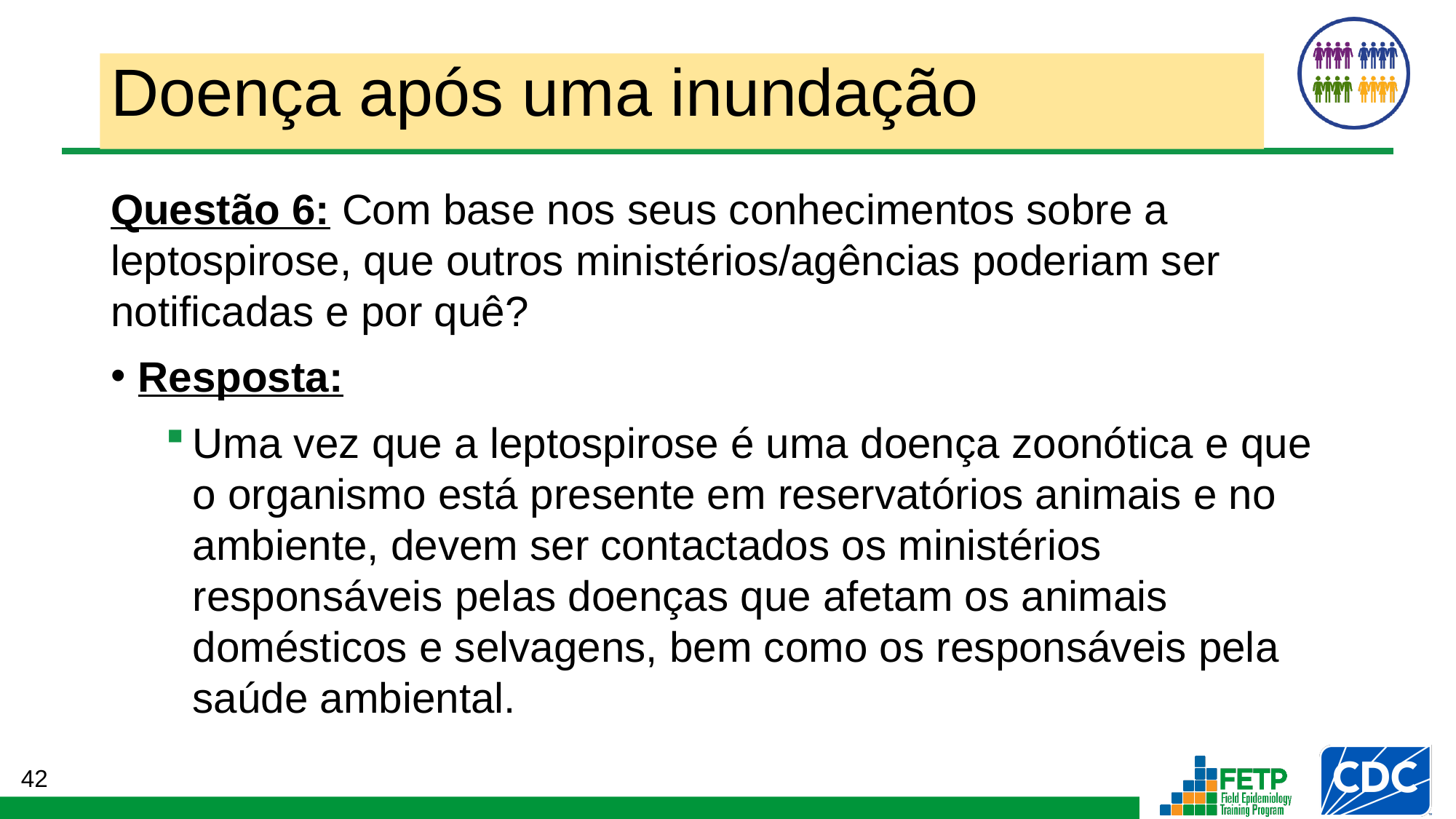

# Doença após uma inundação
Questão 6: Com base nos seus conhecimentos sobre a leptospirose, que outros ministérios/agências poderiam ser notificadas e por quê?
Resposta:
Uma vez que a leptospirose é uma doença zoonótica e que o organismo está presente em reservatórios animais e no ambiente, devem ser contactados os ministérios responsáveis pelas doenças que afetam os animais domésticos e selvagens, bem como os responsáveis pela saúde ambiental.